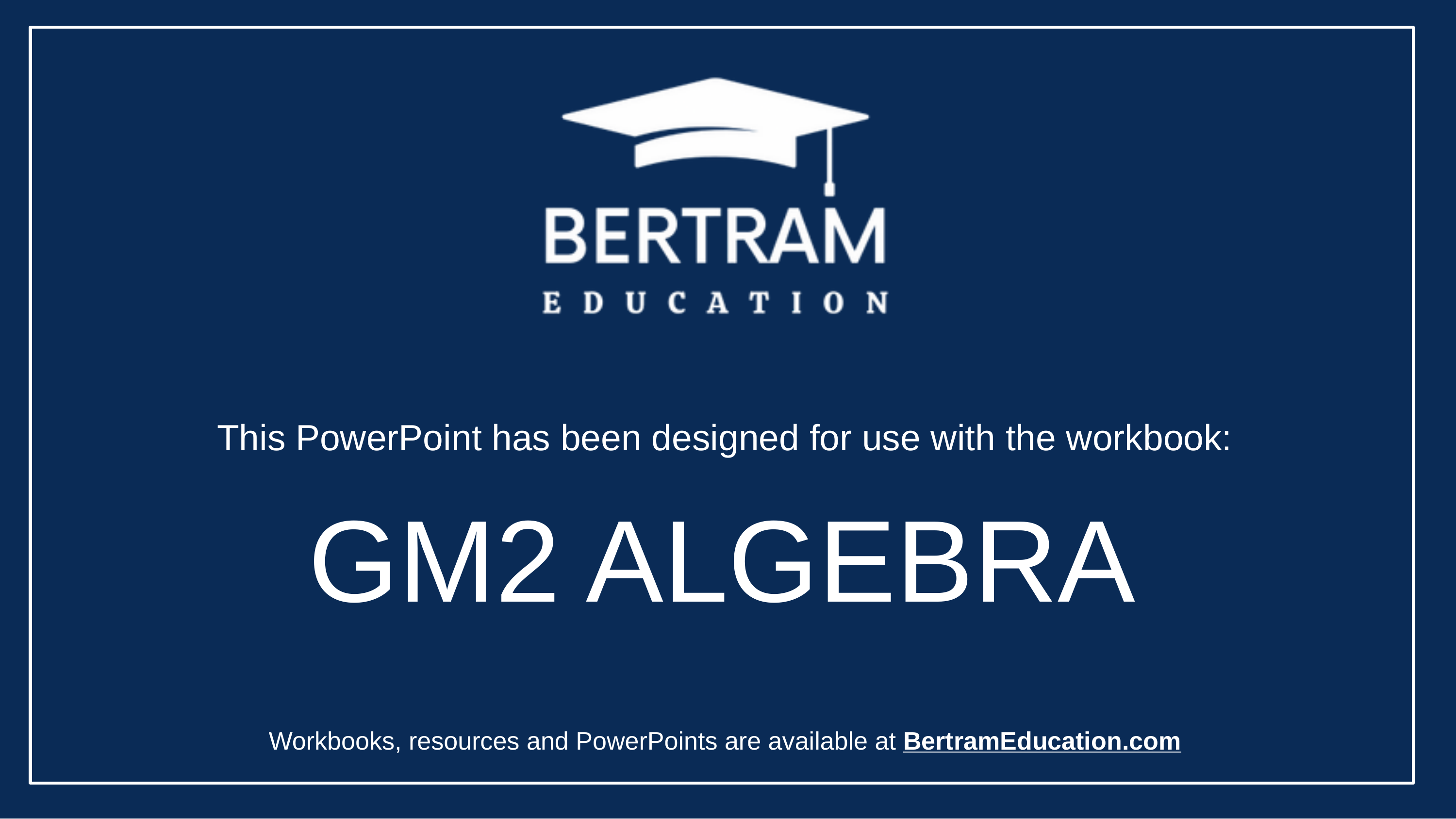

This PowerPoint has been designed for use with the workbook:
GM2 ALGEBRA
Workbooks, resources and PowerPoints are available at BertramEducation.com